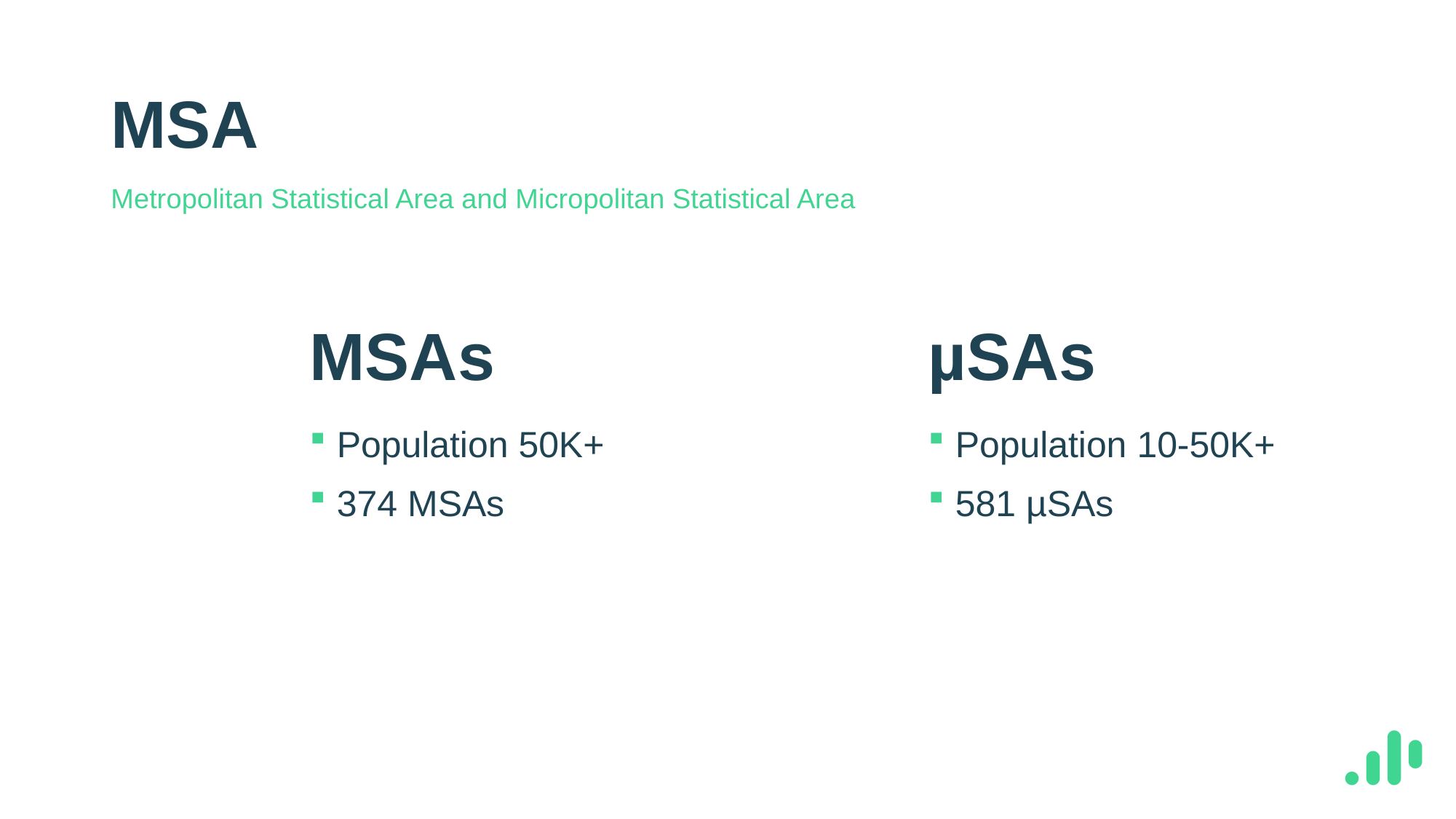

# MSA
Metropolitan Statistical Area and Micropolitan Statistical Area
MSAs
µSAs
Population 50K+
374 MSAs
Population 10-50K+
581 µSAs